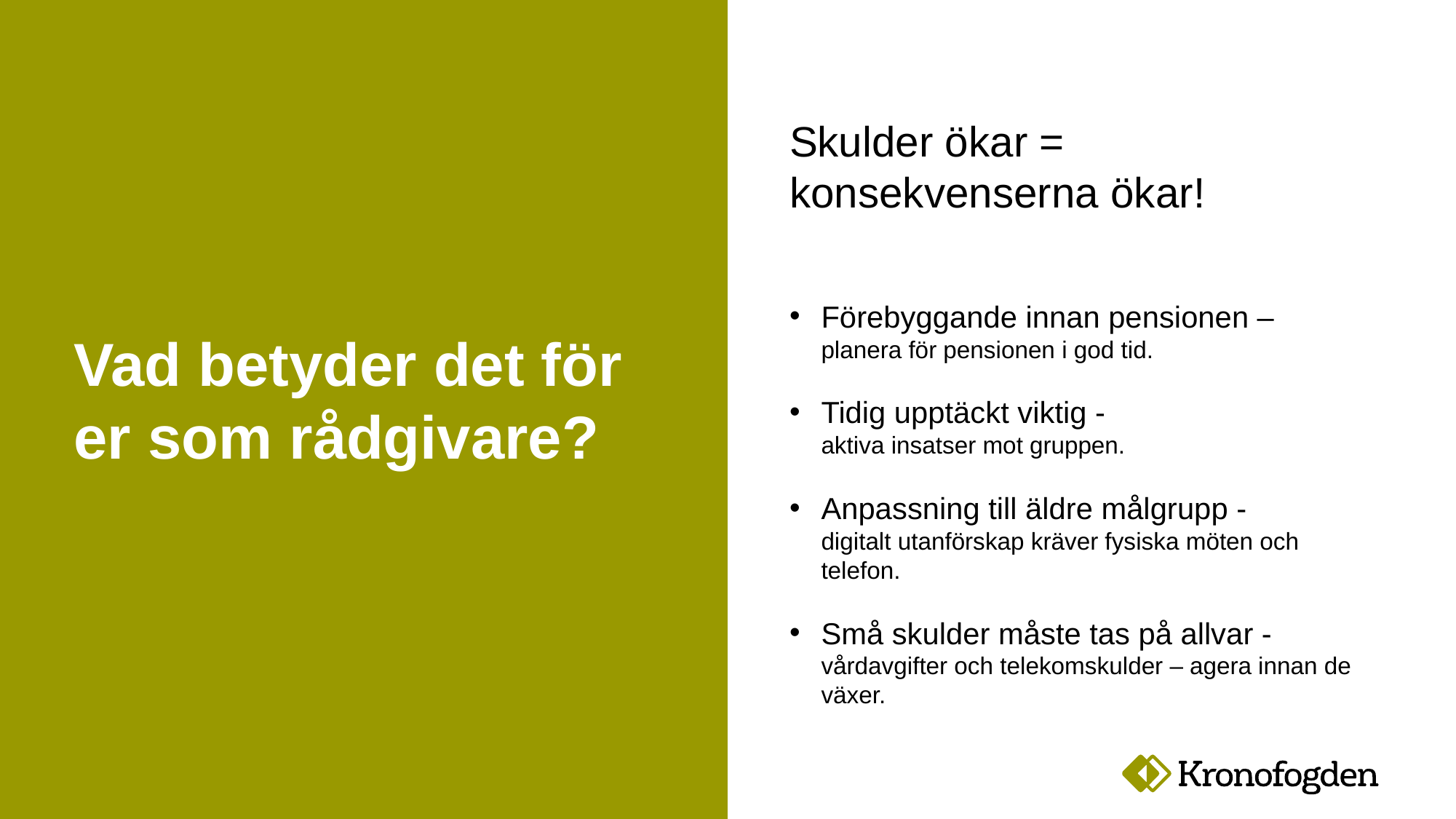

# Vad betyder det för er som rådgivare?
Skulder ökar = konsekvenserna ökar!
Förebyggande innan pensionen –
planera för pensionen i god tid.
Tidig upptäckt viktig -
aktiva insatser mot gruppen.
Anpassning till äldre målgrupp -
digitalt utanförskap kräver fysiska möten och telefon.
Små skulder måste tas på allvar -
vårdavgifter och telekomskulder – agera innan de växer.